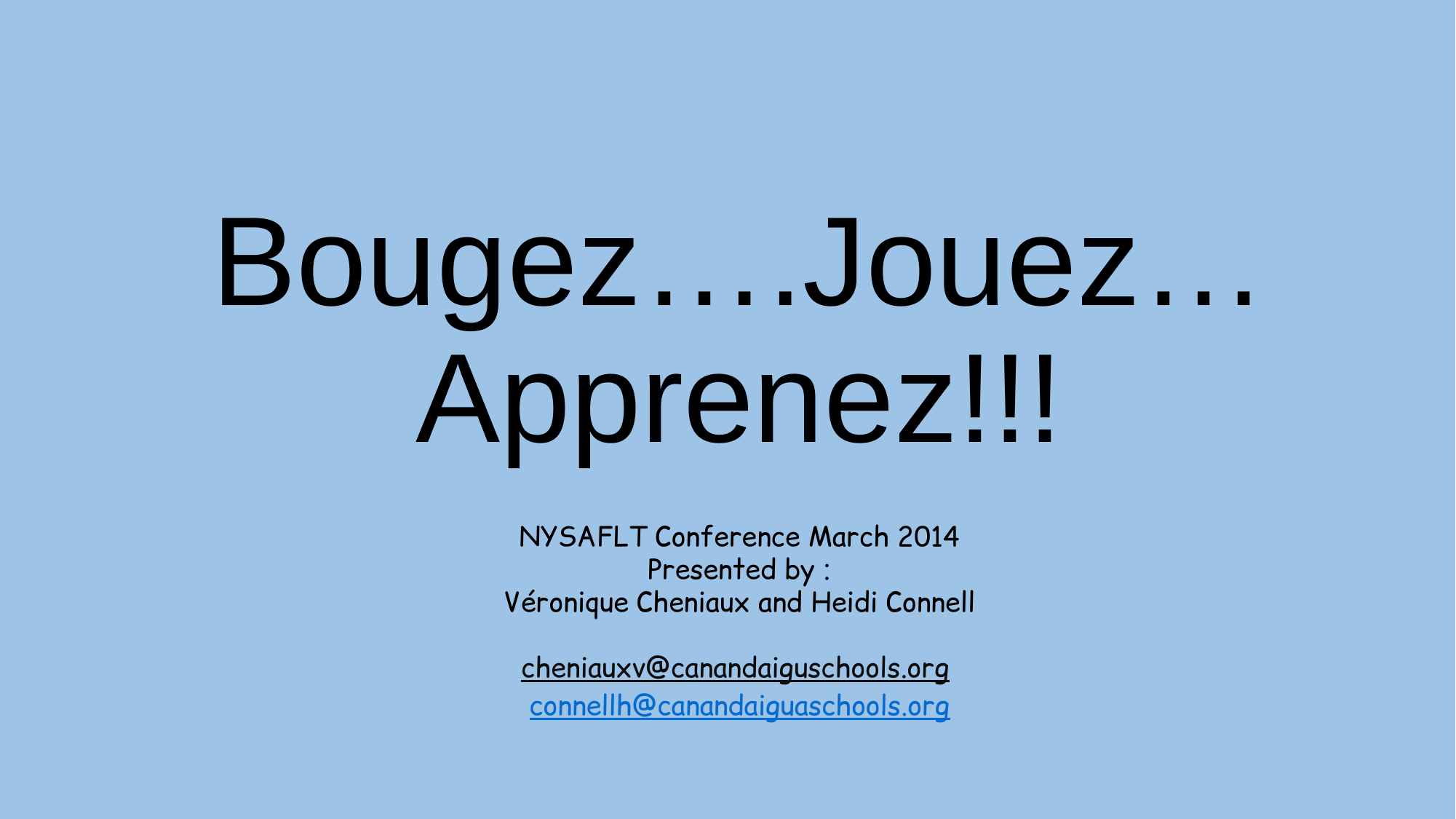

# Bougez….Jouez… Apprenez!!!
NYSAFLT Conference March 2014
Presented by :
Véronique Cheniaux and Heidi Connell

cheniauxv@canandaiguschools.org
connellh@canandaiguaschools.org